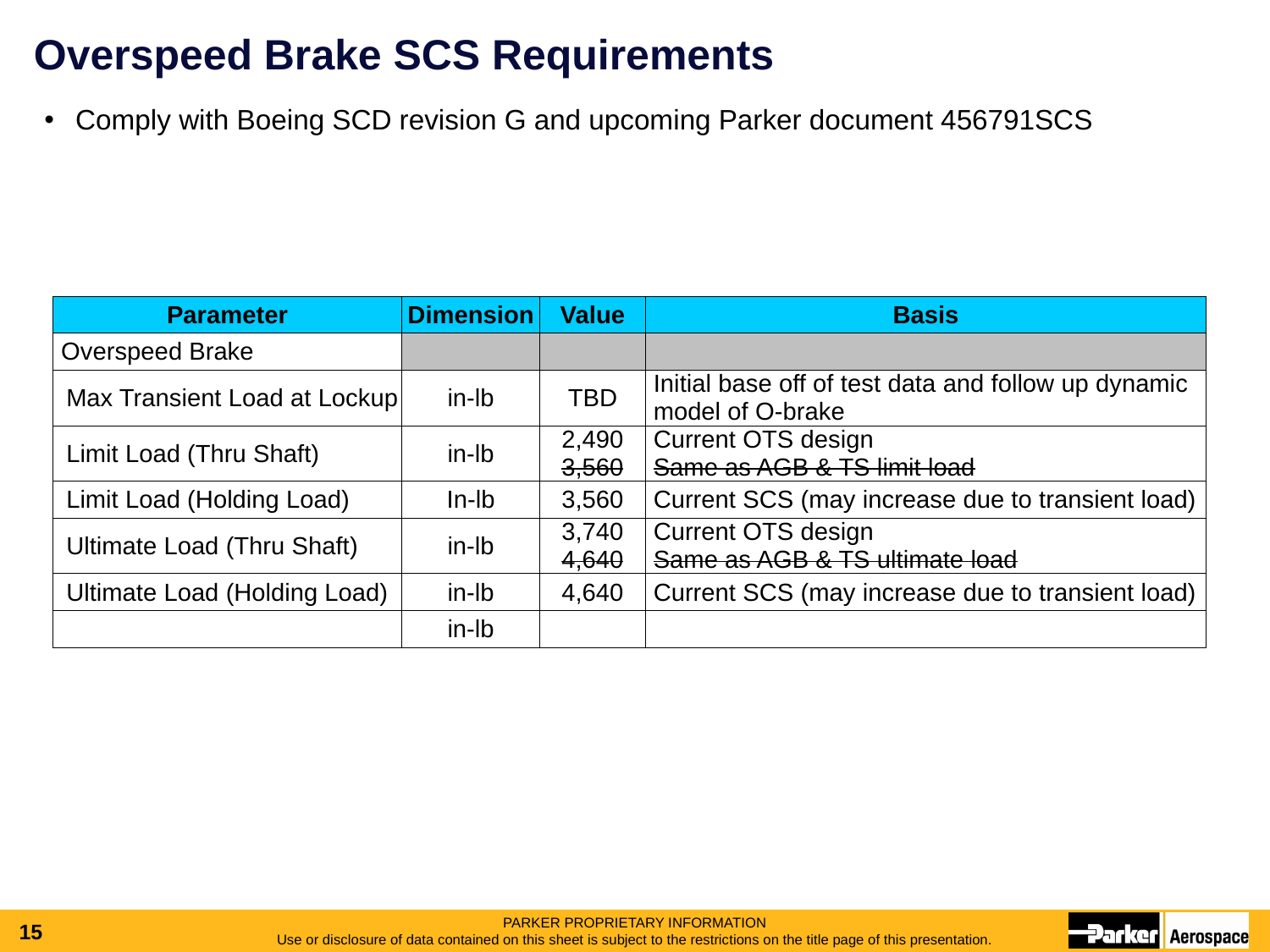

# Overspeed Brake SCS Requirements
Comply with Boeing SCD revision G and upcoming Parker document 456791SCS

| Parameter | Dimension | Value | Basis |
| --- | --- | --- | --- |
| Overspeed Brake |  |  |  |
| Max Transient Load at Lockup | in-lb | TBD | Initial base off of test data and follow up dynamic model of O-brake |
| Limit Load (Thru Shaft) | in-lb | 2,490 3,560 | Current OTS design Same as AGB & TS limit load |
| Limit Load (Holding Load) | In-lb | 3,560 | Current SCS (may increase due to transient load) |
| Ultimate Load (Thru Shaft) | in-lb | 3,740 4,640 | Current OTS design Same as AGB & TS ultimate load |
| Ultimate Load (Holding Load) | in-lb | 4,640 | Current SCS (may increase due to transient load) |
|  | in-lb |  |  |